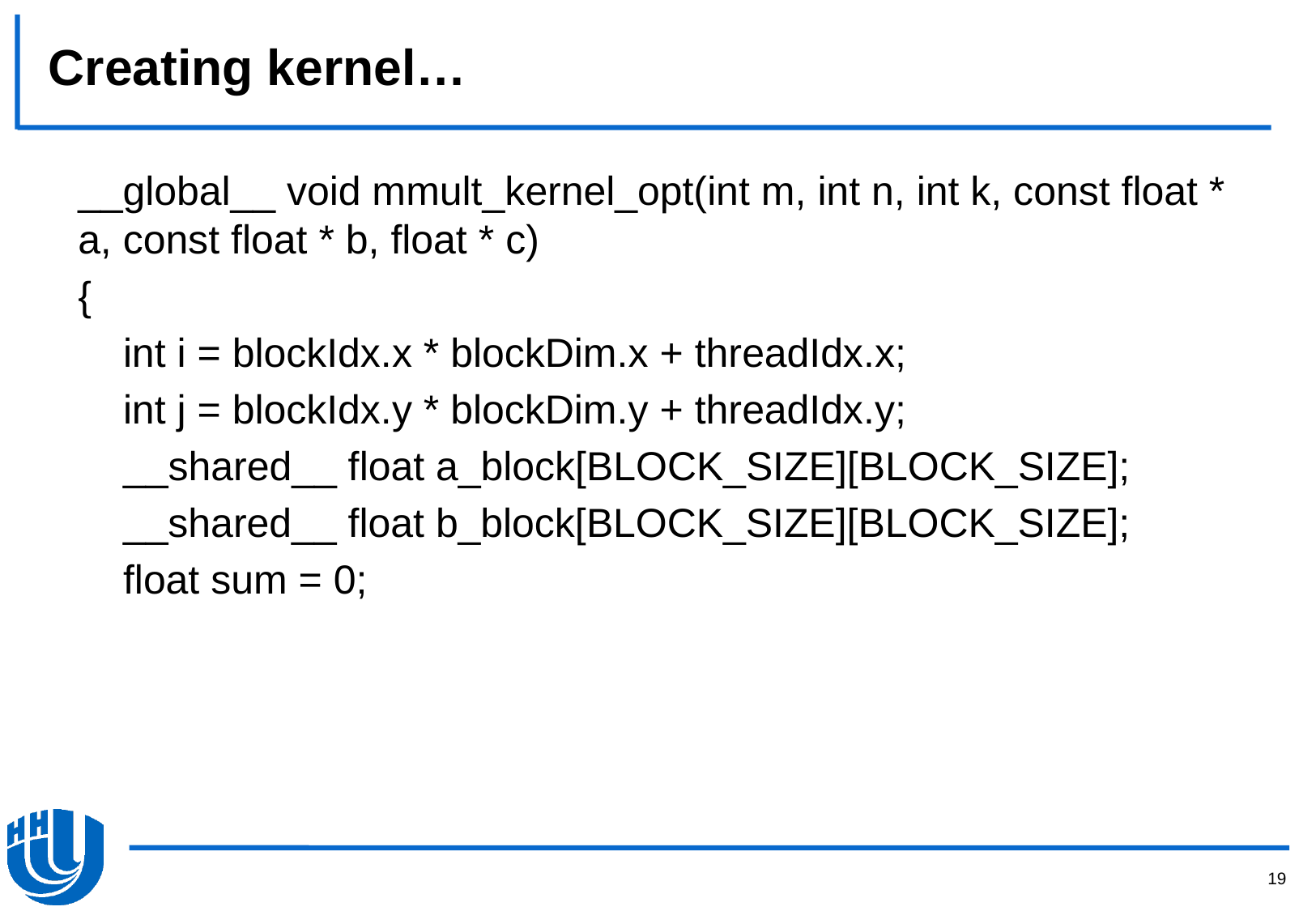

# Creating kernel…
__global__ void mmult_kernel_opt(int m, int n, int k, const float * a, const float * b, float * c)
{
    int i = blockIdx.x * blockDim.x + threadIdx.x;
    int j = blockIdx.y * blockDim.y + threadIdx.y;
    __shared__ float a_block[BLOCK_SIZE][BLOCK_SIZE];
    __shared__ float b_block[BLOCK_SIZE][BLOCK_SIZE];
    float sum = 0;

19